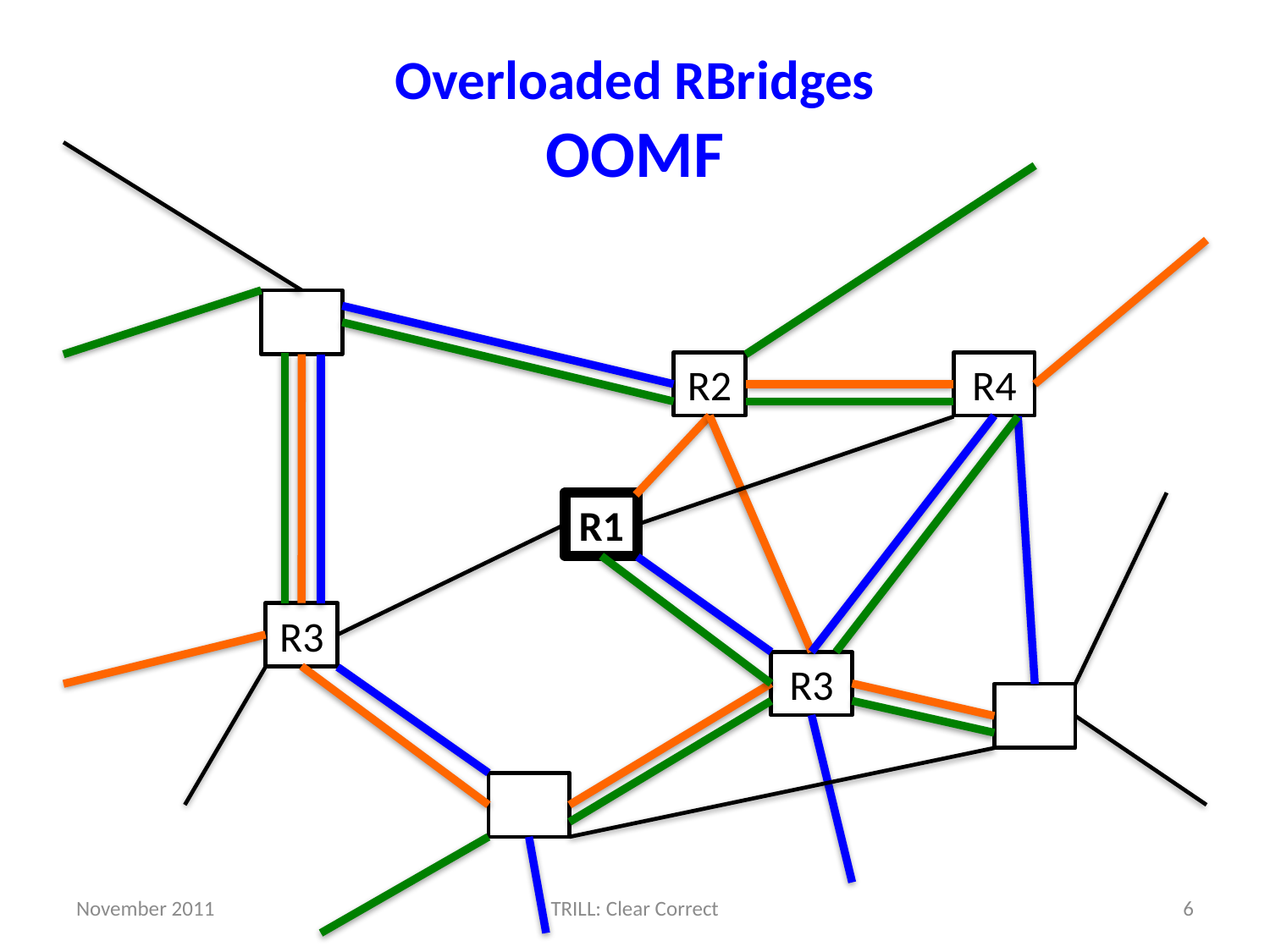

# Overloaded RBridges OOMF

R2
R4
R1
R3
R3

November 2011
TRILL: Clear Correct
6